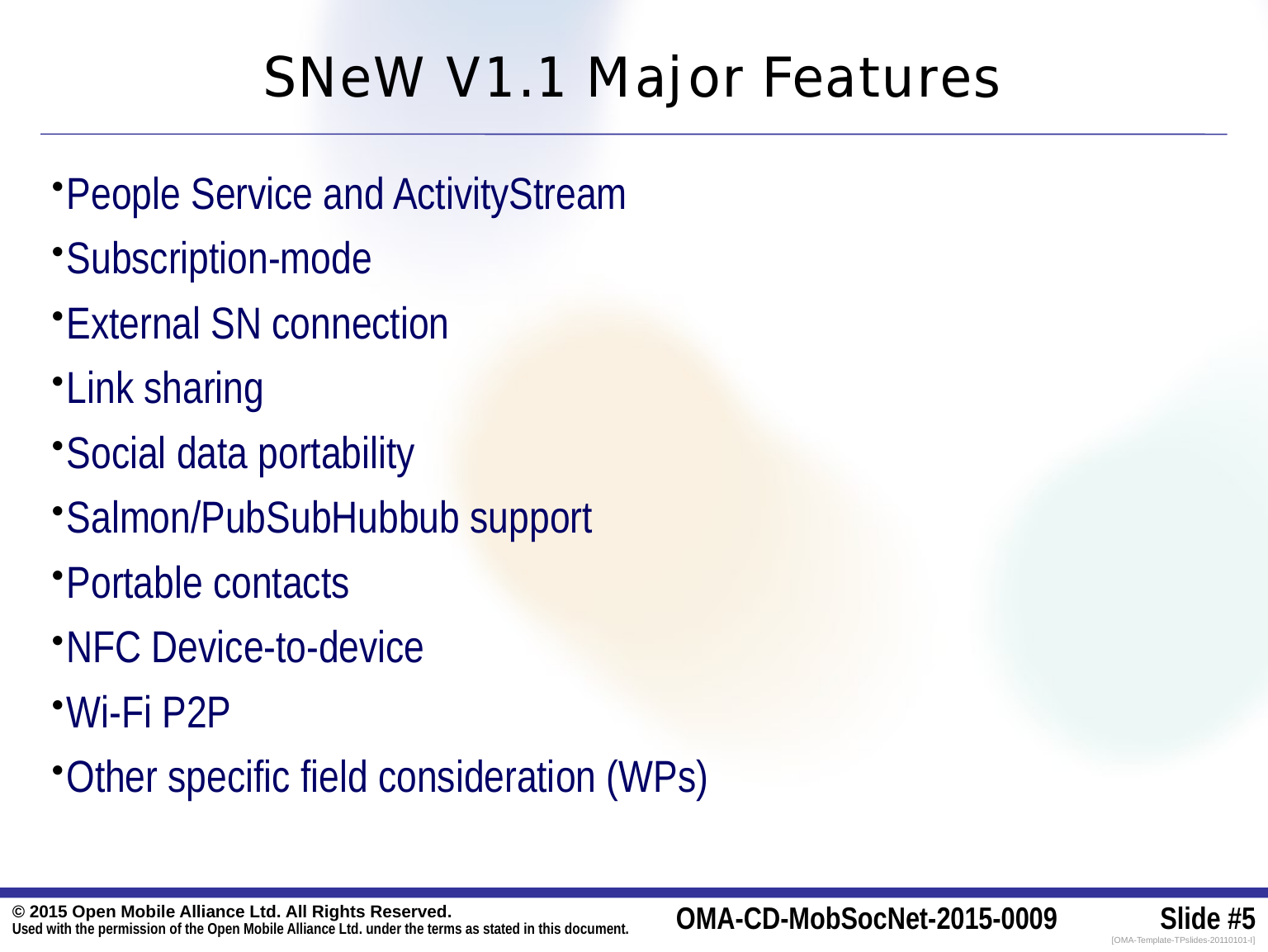

# SNeW V1.1 Major Features
People Service and ActivityStream
Subscription-mode
External SN connection
Link sharing
Social data portability
Salmon/PubSubHubbub support
Portable contacts
NFC Device-to-device
Wi-Fi P2P
Other specific field consideration (WPs)